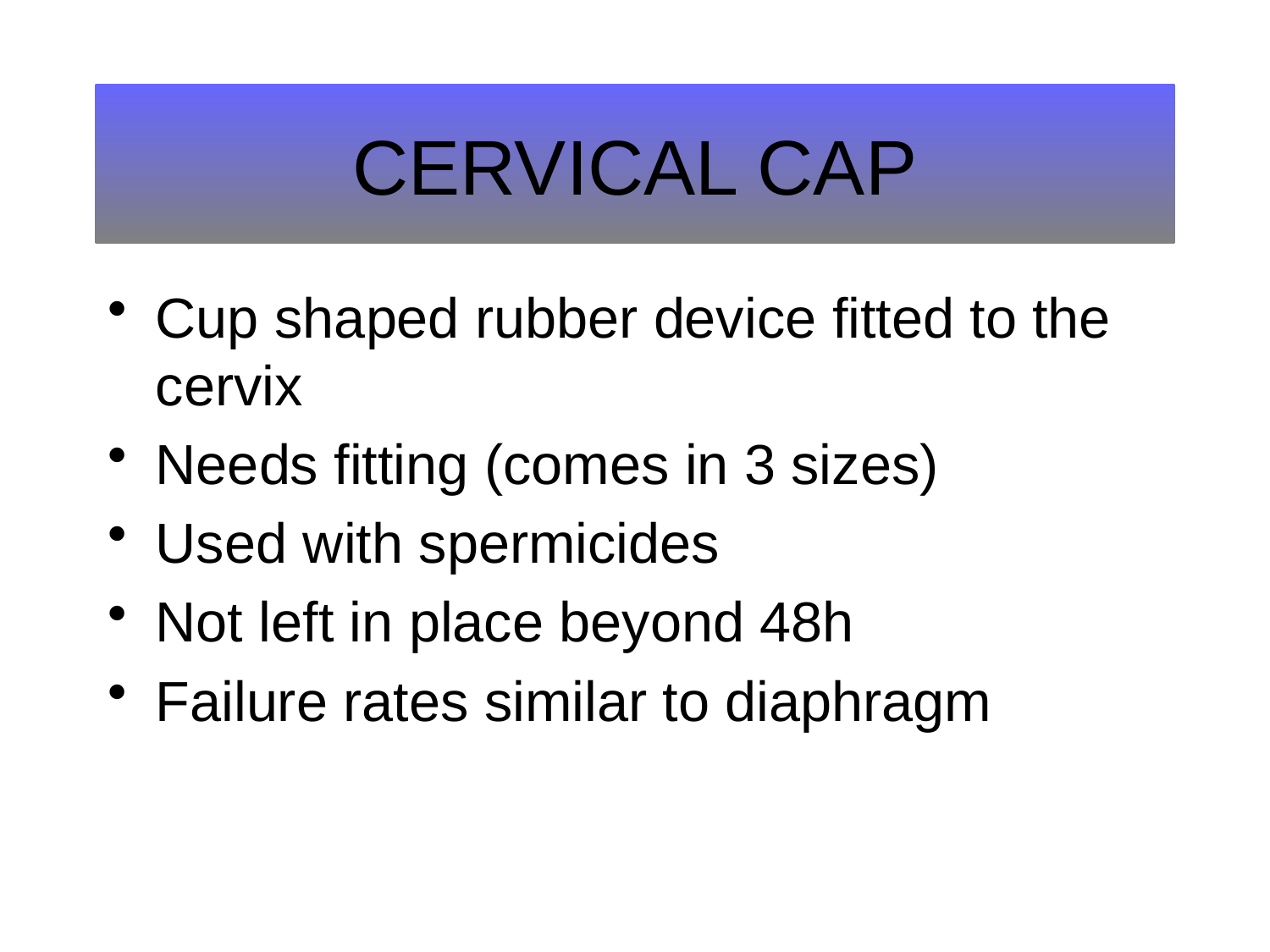

# CERVICAL CAP
Cup shaped rubber device fitted to the cervix
Needs fitting (comes in 3 sizes)
Used with spermicides
Not left in place beyond 48h
Failure rates similar to diaphragm